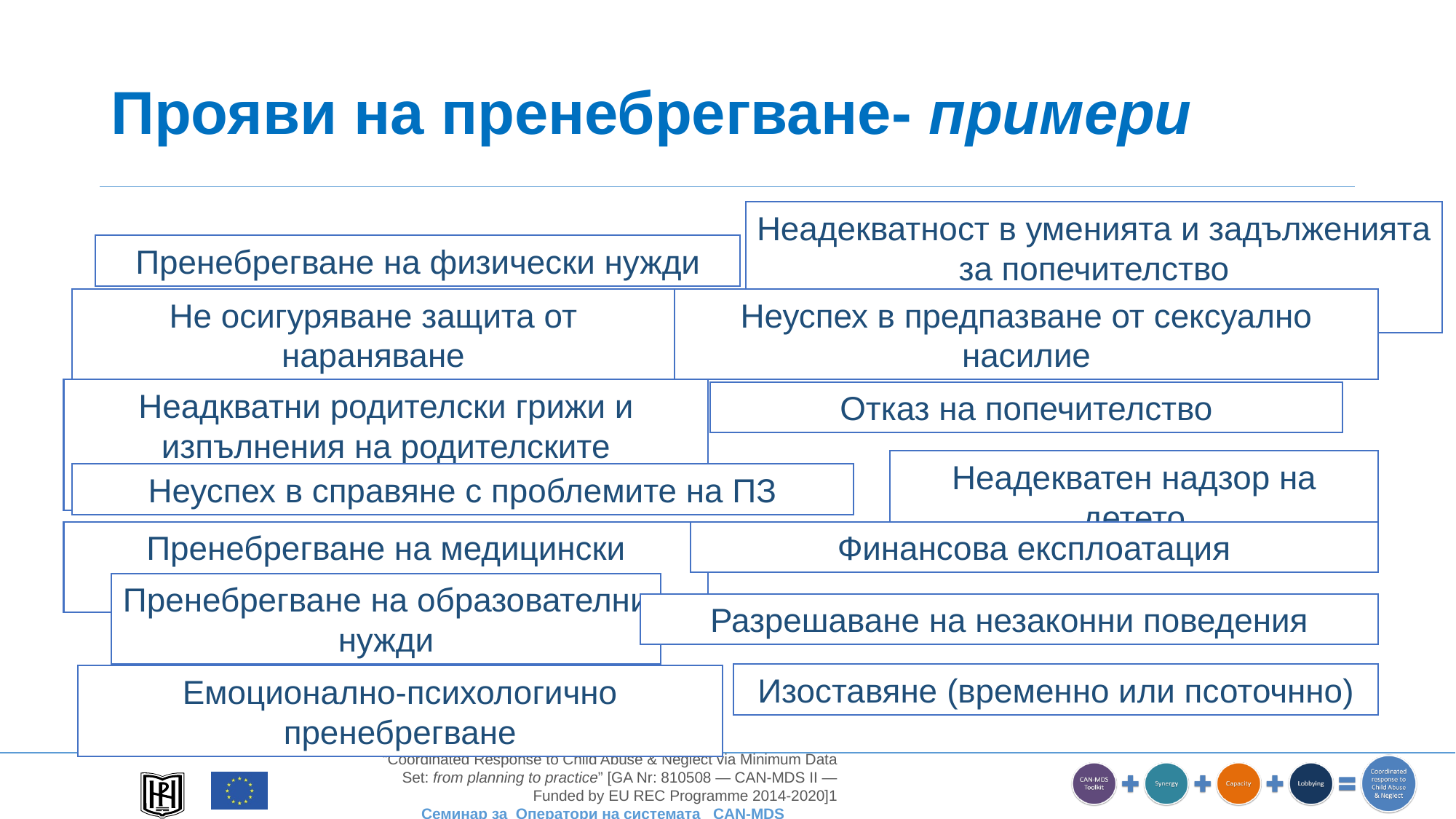

# Прояви на пренебрегване- примери
Неадекватност в уменията и задълженията за попечителство

Пренебрегване на физически нужди
Не осигуряване защита от нараняване
Неуспех в предпазване от сексуално насилие
Неадкватни родителски грижи и изпълнения на родителските задължения
Отказ на попечителство
Неадекватен надзор на детето
Неуспех в справяне с проблемите на ПЗ
Пренебрегване на медицински проблеми
Финансова експлоатация
Пренебрегване на образователни нужди
Разрешаване на незаконни поведения
Изоставяне (временно или псоточнно)
Емоционално-психологично пренебрегване